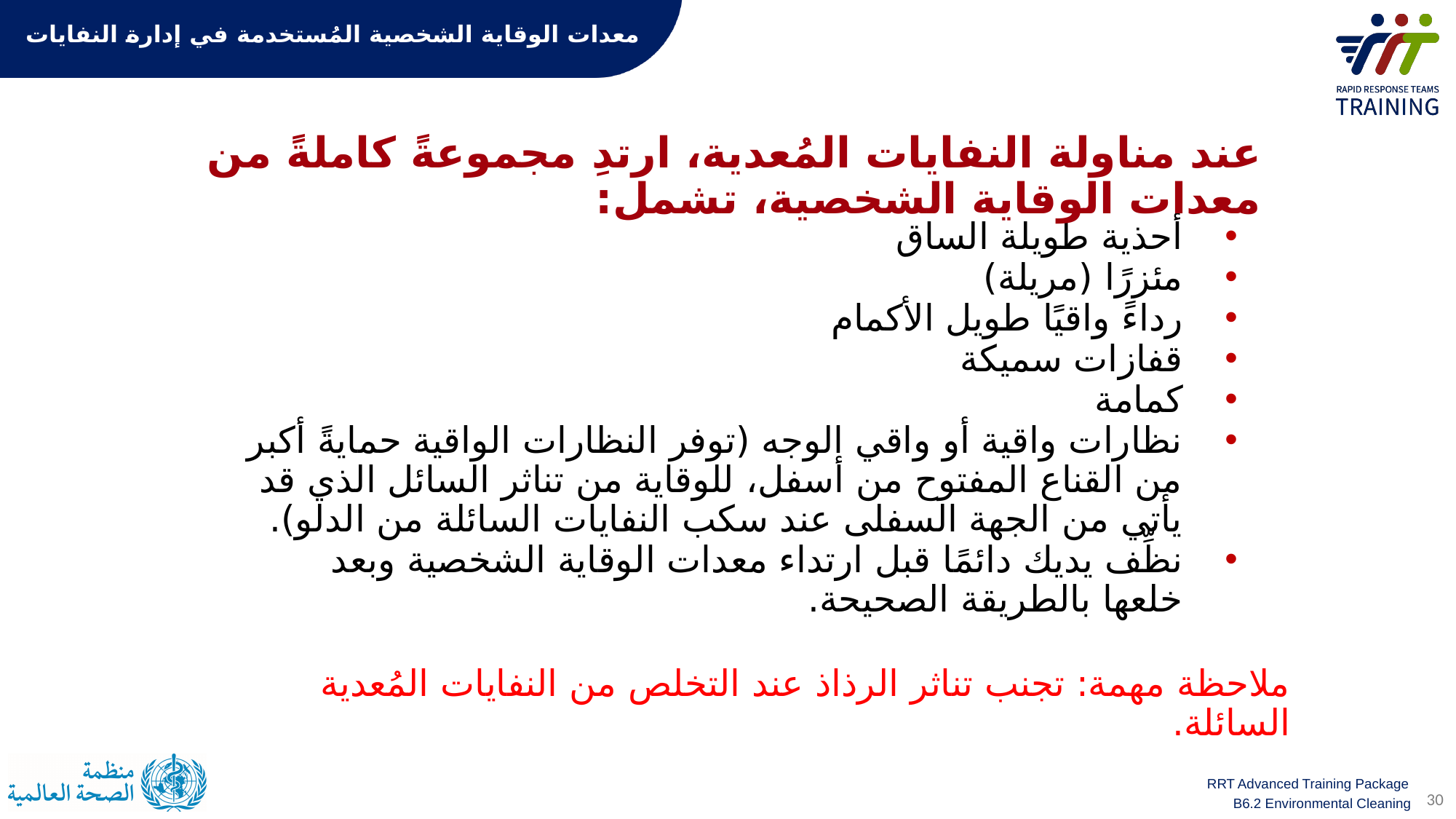

معدات الوقاية الشخصية المُستخدمة في إدارة النفايات
عند مناولة النفايات المُعدية، ارتدِ مجموعةً كاملةً من معدات الوقاية الشخصية، تشمل:
أحذية طويلة الساق
مئزرًا (مريلة)
رداءً واقيًا طويل الأكمام
قفازات سميكة
كمامة
نظارات واقية أو واقي الوجه (توفر النظارات الواقية حمايةً أكبر من القناع المفتوح من أسفل، للوقاية من تناثر السائل الذي قد يأتي من الجهة السفلى عند سكب النفايات السائلة من الدلو).
نظِّف يديك دائمًا قبل ارتداء معدات الوقاية الشخصية وبعد خلعها بالطريقة الصحيحة.

ملاحظة مهمة: تجنب تناثر الرذاذ عند التخلص من النفايات المُعدية السائلة.